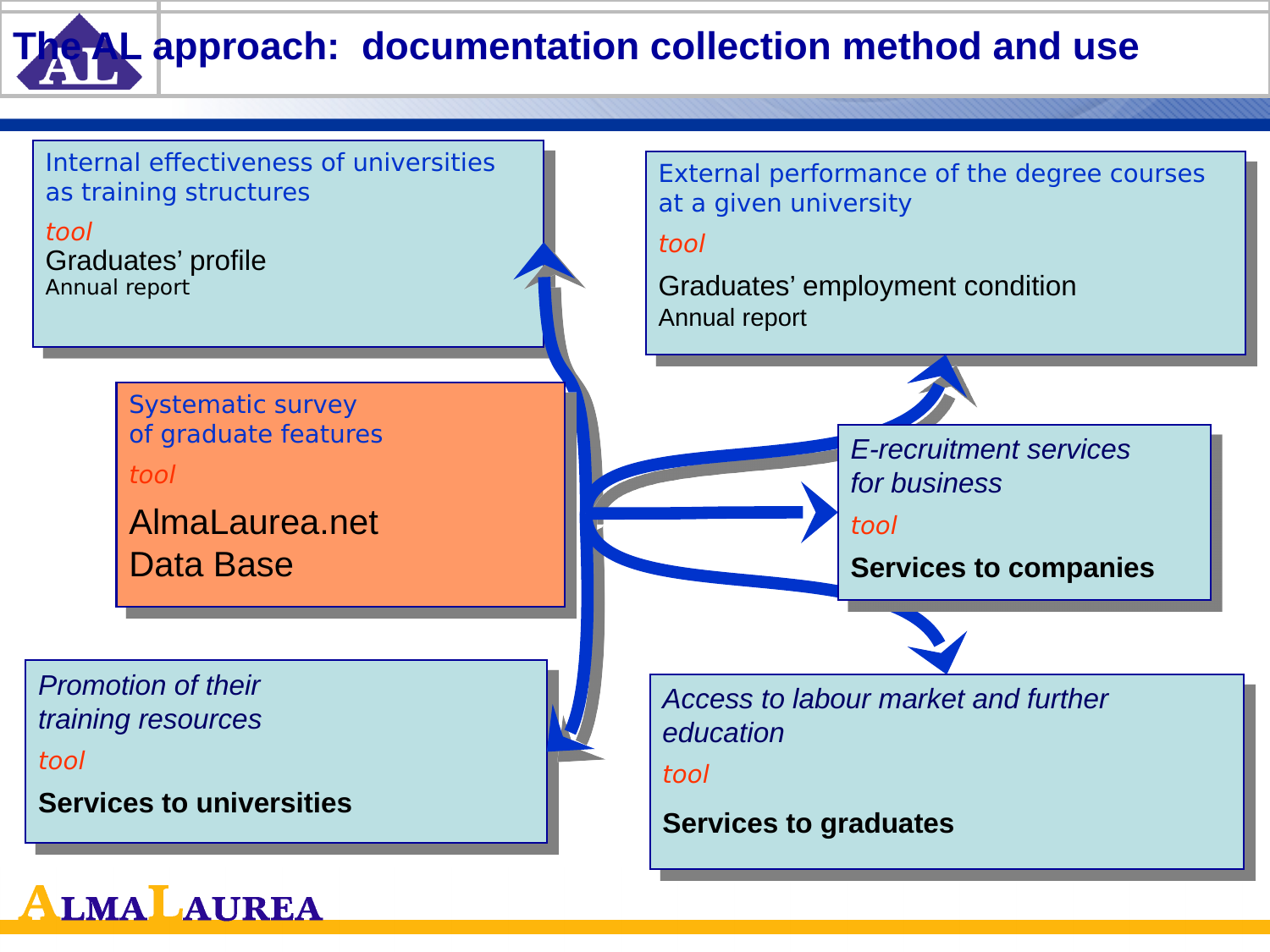

# The AL approach:  documentation collection method and use
Internal effectiveness of universities as training structures

tool

Graduates’ profile
Annual report
External performance of the degree courses at a given university

tool

Graduates’ employment condition
Annual report

Systematic survey
of graduate features

tool

AlmaLaurea.net
Data Base
E-recruitment services
for business

tool

Services to companies
Promotion of their
training resources

tool

Services to universities
Access to labour market and further education

tool

Services to graduates